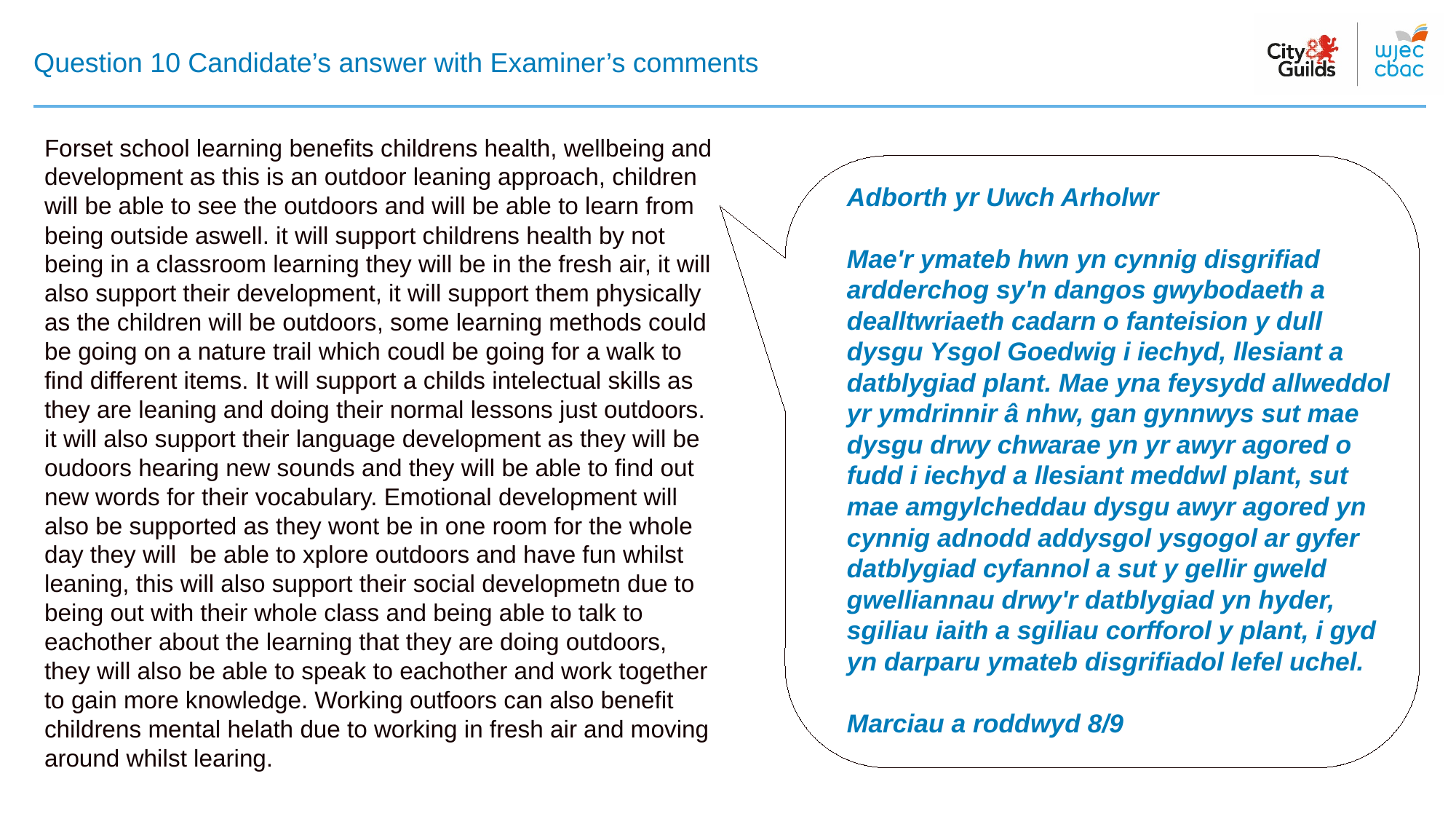

# Question 10 Candidate’s answer with Examiner’s comments
Forset school learning benefits childrens health, wellbeing and development as this is an outdoor leaning approach, children will be able to see the outdoors and will be able to learn from being outside aswell. it will support childrens health by not being in a classroom learning they will be in the fresh air, it will also support their development, it will support them physically as the children will be outdoors, some learning methods could be going on a nature trail which coudl be going for a walk to find different items. It will support a childs intelectual skills as they are leaning and doing their normal lessons just outdoors. it will also support their language development as they will be oudoors hearing new sounds and they will be able to find out new words for their vocabulary. Emotional development will also be supported as they wont be in one room for the whole day they will  be able to xplore outdoors and have fun whilst leaning, this will also support their social developmetn due to being out with their whole class and being able to talk to eachother about the learning that they are doing outdoors, they will also be able to speak to eachother and work together to gain more knowledge. Working outfoors can also benefit childrens mental helath due to working in fresh air and moving around whilst learing.

Adborth yr Uwch Arholwr​
​
​Mae'r ymateb hwn yn cynnig disgrifiad ardderchog sy'n dangos gwybodaeth a dealltwriaeth cadarn o fanteision y dull dysgu Ysgol Goedwig i iechyd, llesiant a datblygiad plant. Mae yna feysydd allweddol yr ymdrinnir â nhw, gan gynnwys sut mae dysgu drwy chwarae yn yr awyr agored o fudd i iechyd a llesiant meddwl plant, sut mae amgylcheddau dysgu awyr agored yn cynnig adnodd addysgol ysgogol ar gyfer datblygiad cyfannol a sut y gellir gweld gwelliannau drwy'r datblygiad yn hyder, sgiliau iaith a sgiliau corfforol y plant, i gyd yn darparu ymateb disgrifiadol lefel uchel.

Marciau a roddwyd 8/9